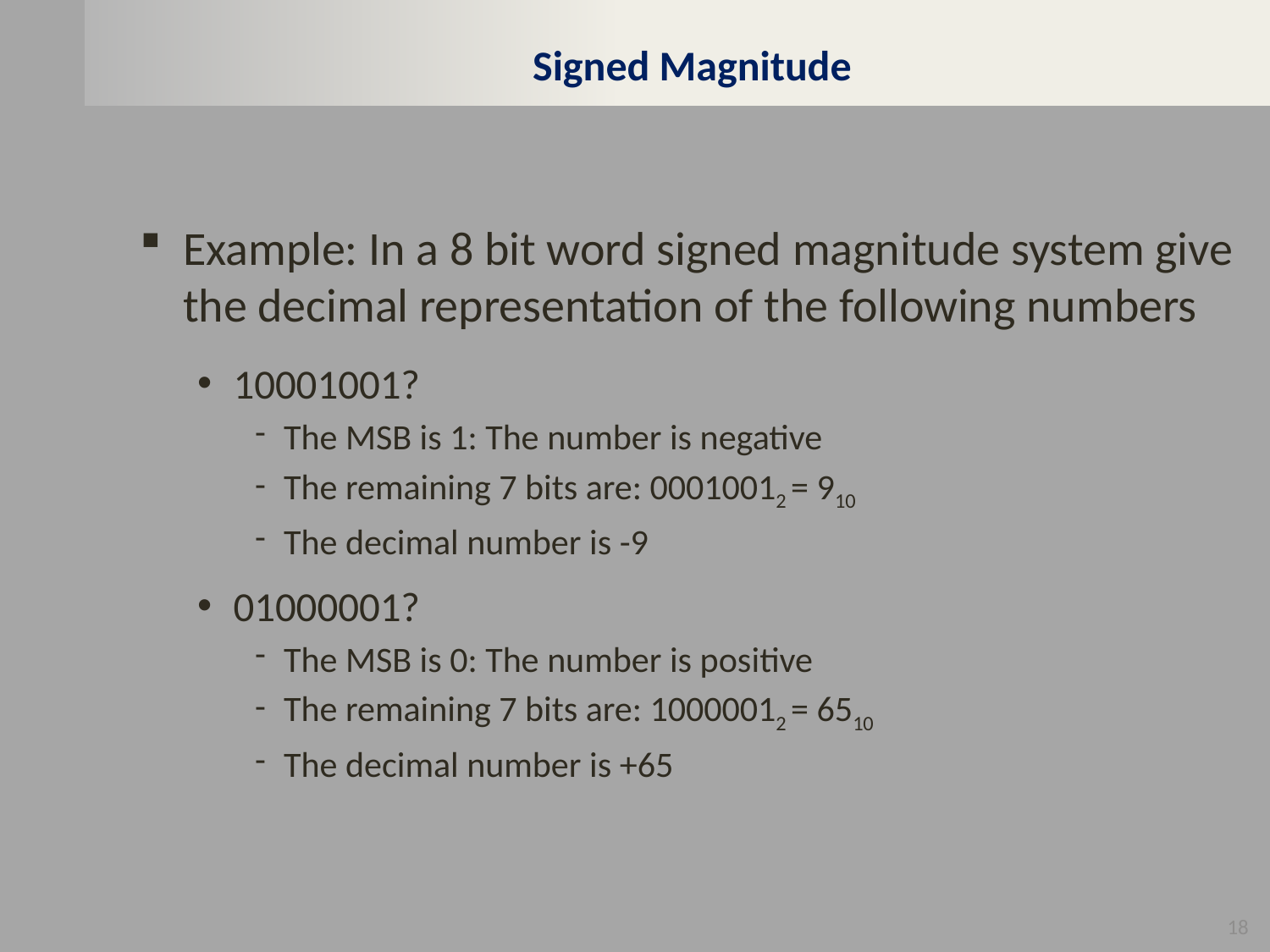

# Signed Magnitude
Example: In a 8 bit word signed magnitude system give the decimal representation of the following numbers
10001001?
The MSB is 1: The number is negative
The remaining 7 bits are: 00010012 = 910
The decimal number is -9
01000001?
The MSB is 0: The number is positive
The remaining 7 bits are: 10000012 = 6510
The decimal number is +65